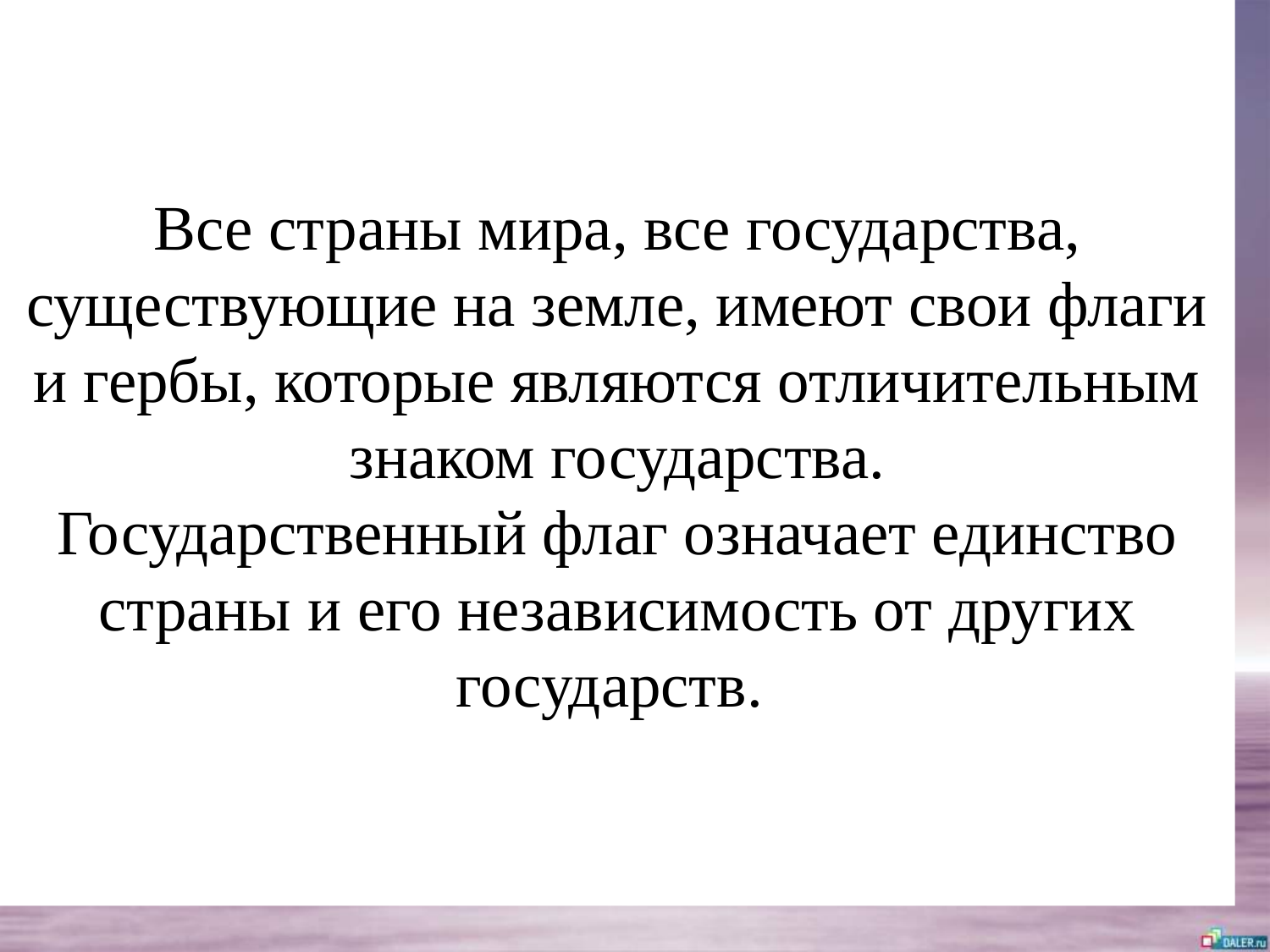

# Все страны мира, все государства, существующие на земле, имеют свои флаги и гербы, которые являются отличительным знаком государства. Государственный флаг означает единство страны и его независимость от других государств.